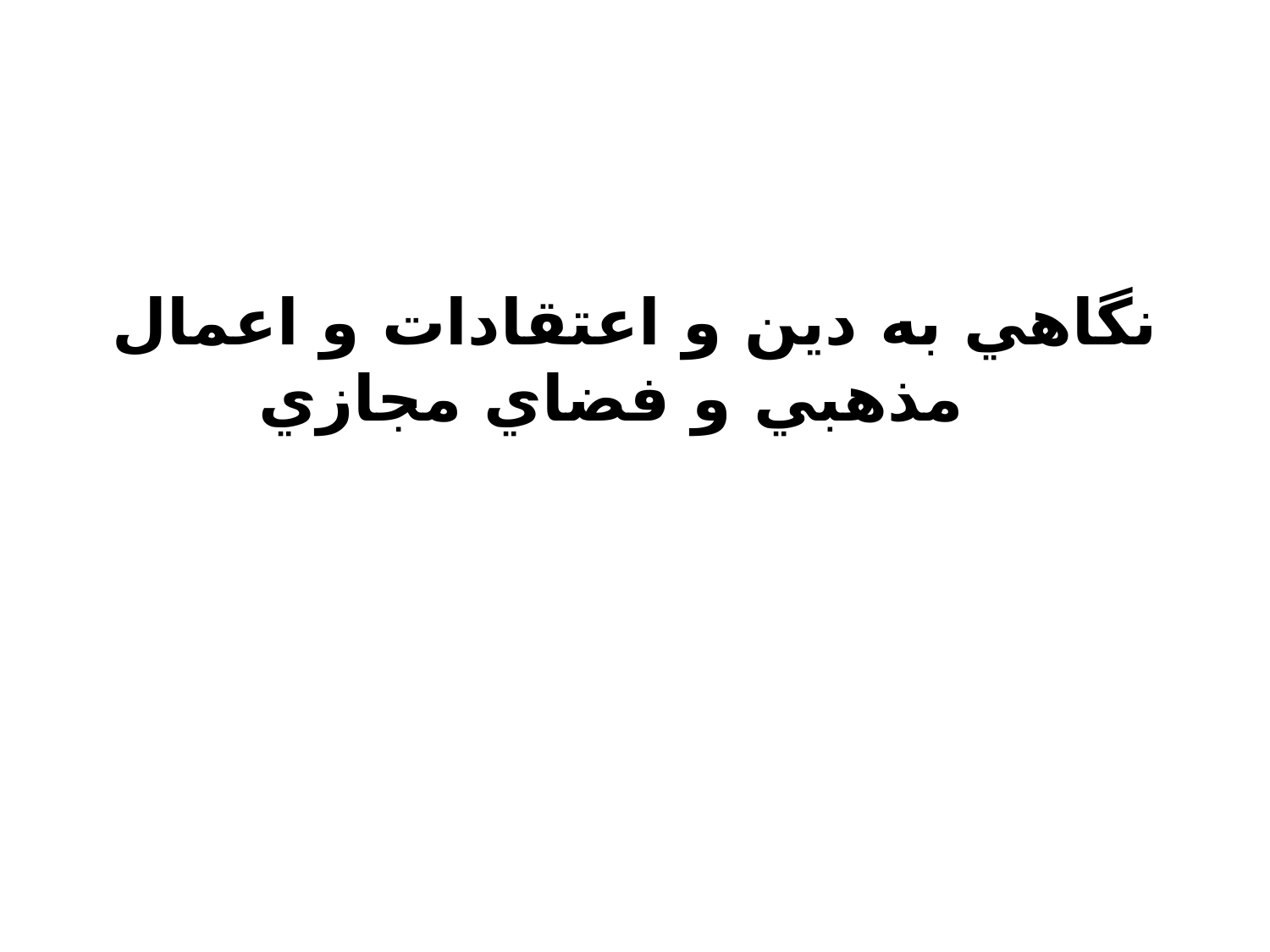

نگاهي به دين و اعتقادات و اعمال مذهبي و فضاي مجازي